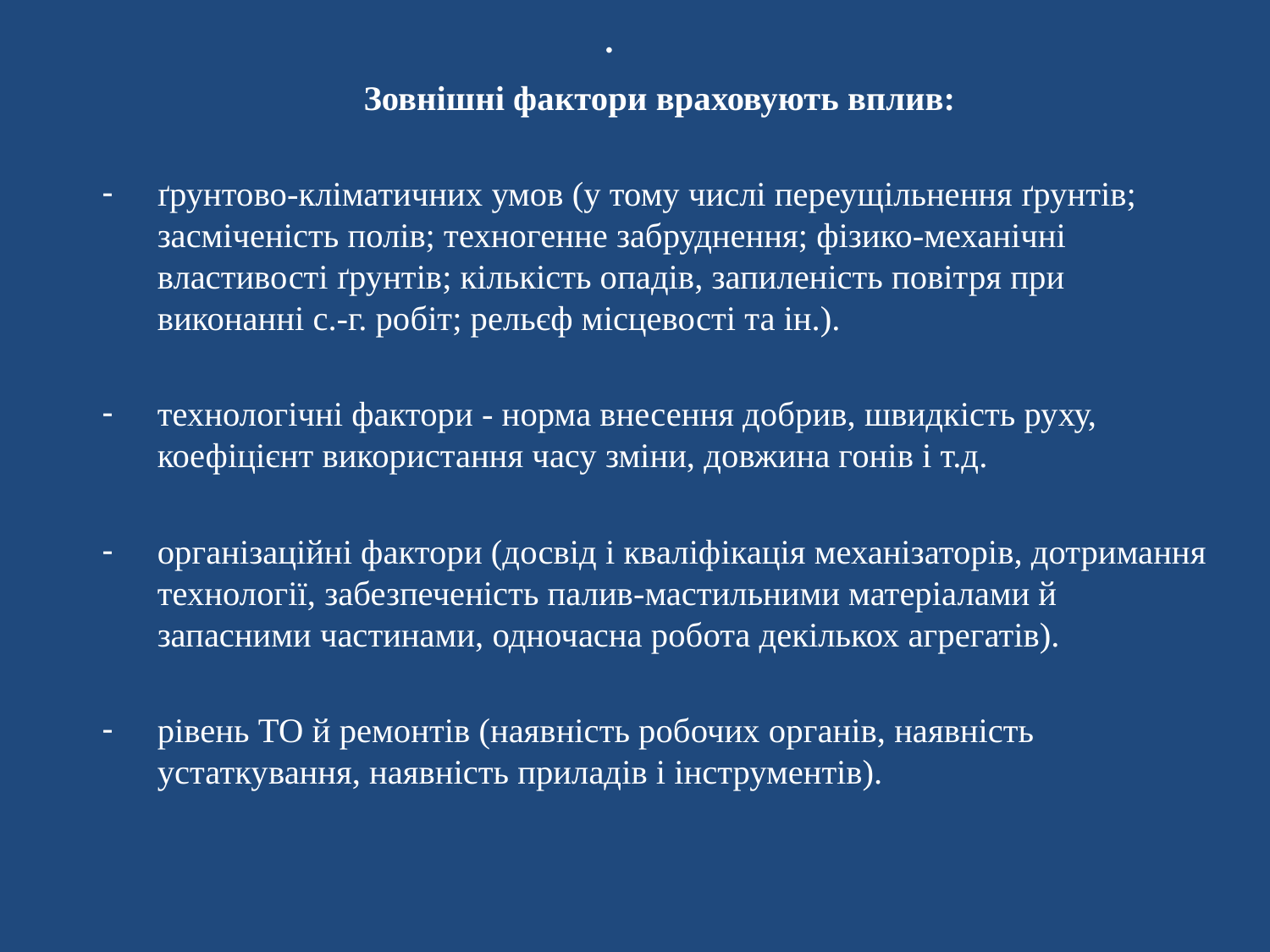

# .
Зовнішні фактори враховують вплив:

ґрунтово-кліматичних умов (у тому числі переущільнення ґрунтів; засміченість полів; техногенне забруднення; фізико-механічні властивості ґрунтів; кількість опадів, запиленість повітря при виконанні с.-г. робіт; рельєф місцевості та ін.).

технологічні фактори - норма внесення добрив, швидкість руху, коефіцієнт використання часу зміни, довжина гонів і т.д.

організаційні фактори (досвід і кваліфікація механізаторів, дотримання технології, забезпеченість палив-мастильними матеріалами й запасними частинами, одночасна робота декількох агрегатів).

рівень ТО й ремонтів (наявність робочих органів, наявність устаткування, наявність приладів і інструментів).